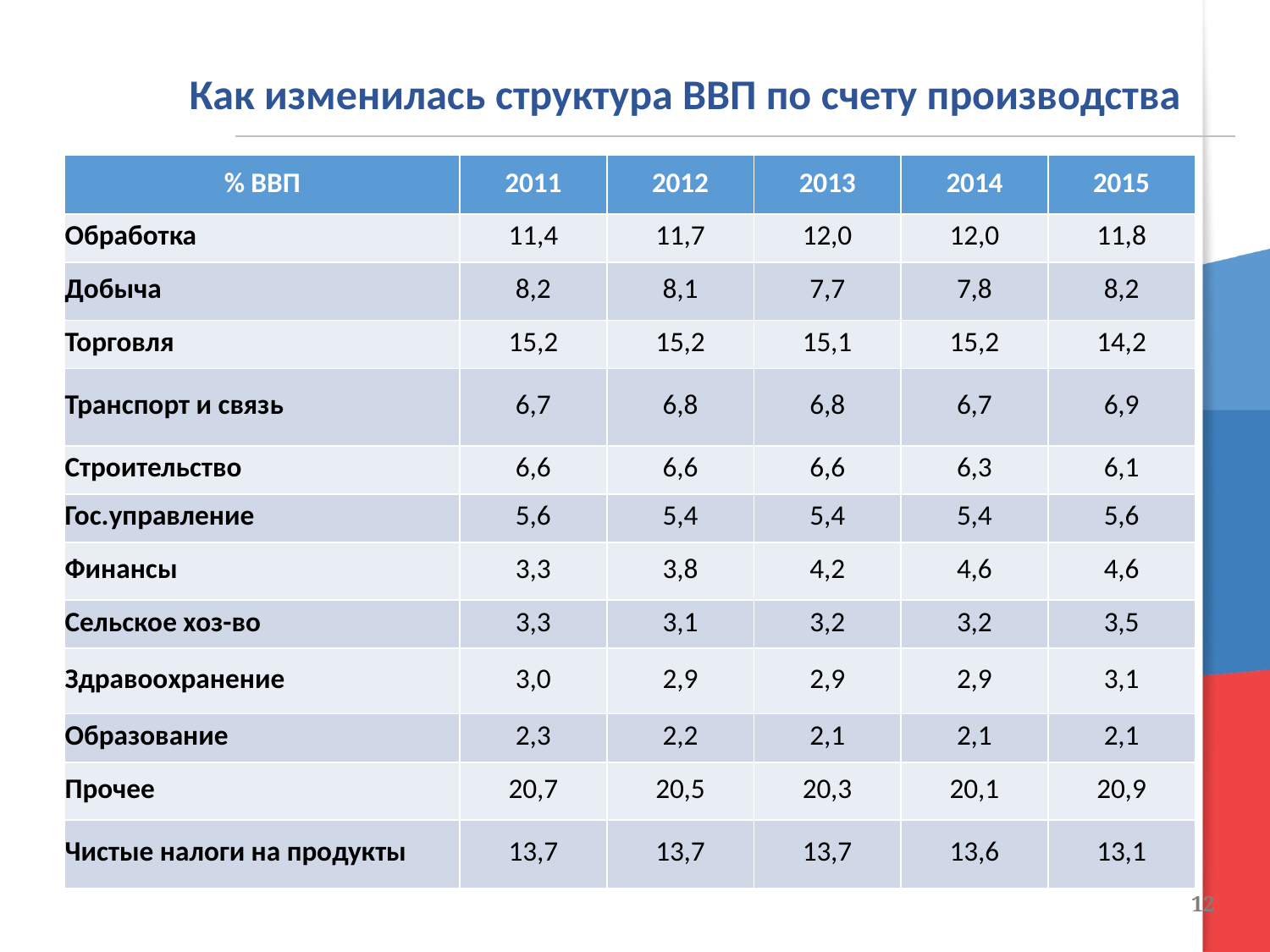

Как изменилась структура ВВП по счету производства
| % ВВП | 2011 | 2012 | 2013 | 2014 | 2015 |
| --- | --- | --- | --- | --- | --- |
| Обработка | 11,4 | 11,7 | 12,0 | 12,0 | 11,8 |
| Добыча | 8,2 | 8,1 | 7,7 | 7,8 | 8,2 |
| Торговля | 15,2 | 15,2 | 15,1 | 15,2 | 14,2 |
| Транспорт и связь | 6,7 | 6,8 | 6,8 | 6,7 | 6,9 |
| Строительство | 6,6 | 6,6 | 6,6 | 6,3 | 6,1 |
| Гос.управление | 5,6 | 5,4 | 5,4 | 5,4 | 5,6 |
| Финансы | 3,3 | 3,8 | 4,2 | 4,6 | 4,6 |
| Сельское хоз-во | 3,3 | 3,1 | 3,2 | 3,2 | 3,5 |
| Здравоохранение | 3,0 | 2,9 | 2,9 | 2,9 | 3,1 |
| Образование | 2,3 | 2,2 | 2,1 | 2,1 | 2,1 |
| Прочее | 20,7 | 20,5 | 20,3 | 20,1 | 20,9 |
| Чистые налоги на продукты | 13,7 | 13,7 | 13,7 | 13,6 | 13,1 |